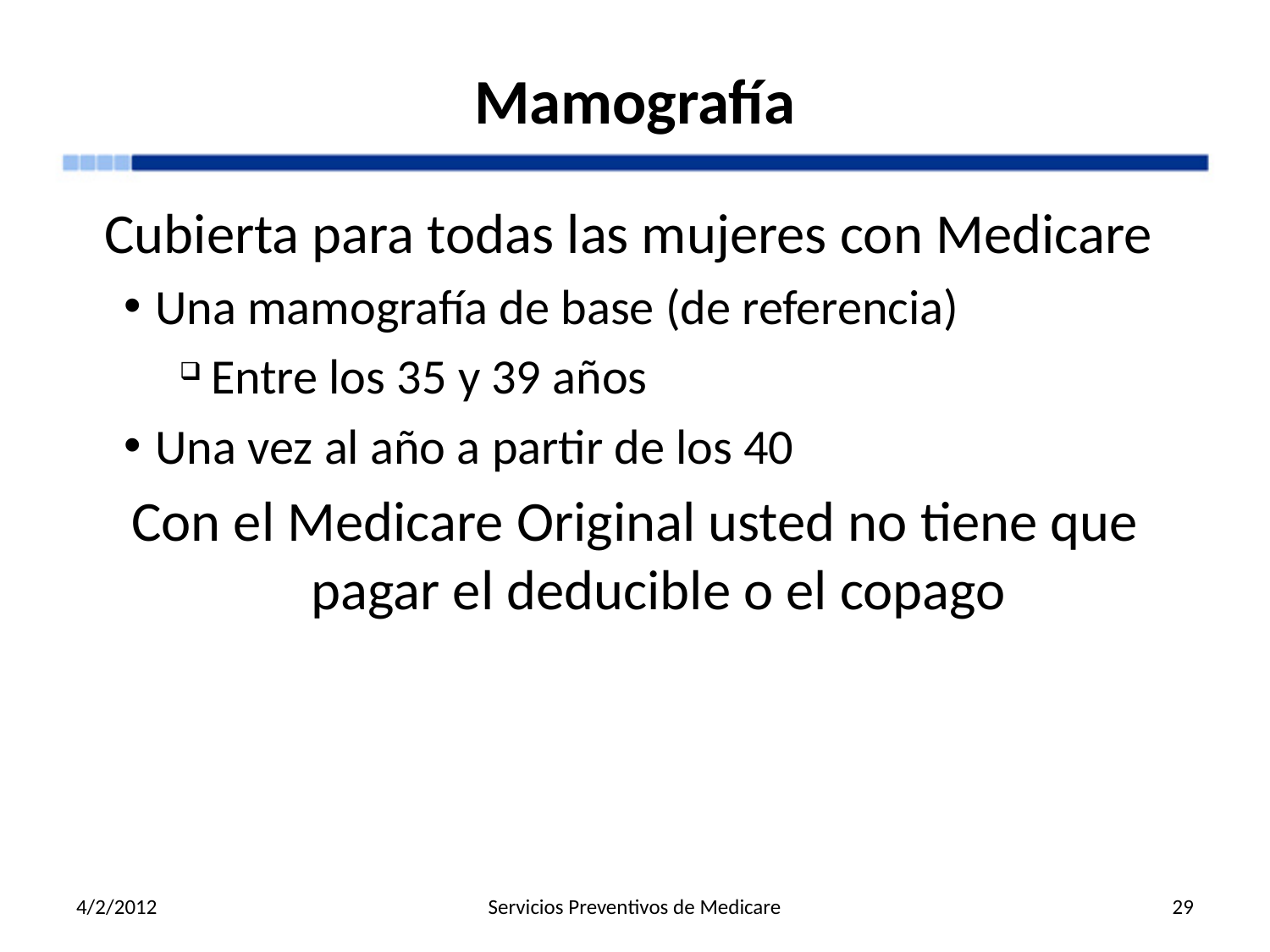

# Mamografía
Cubierta para todas las mujeres con Medicare
Una mamografía de base (de referencia)
Entre los 35 y 39 años
Una vez al año a partir de los 40
Con el Medicare Original usted no tiene que pagar el deducible o el copago

4/2/2012
Servicios Preventivos de Medicare
29